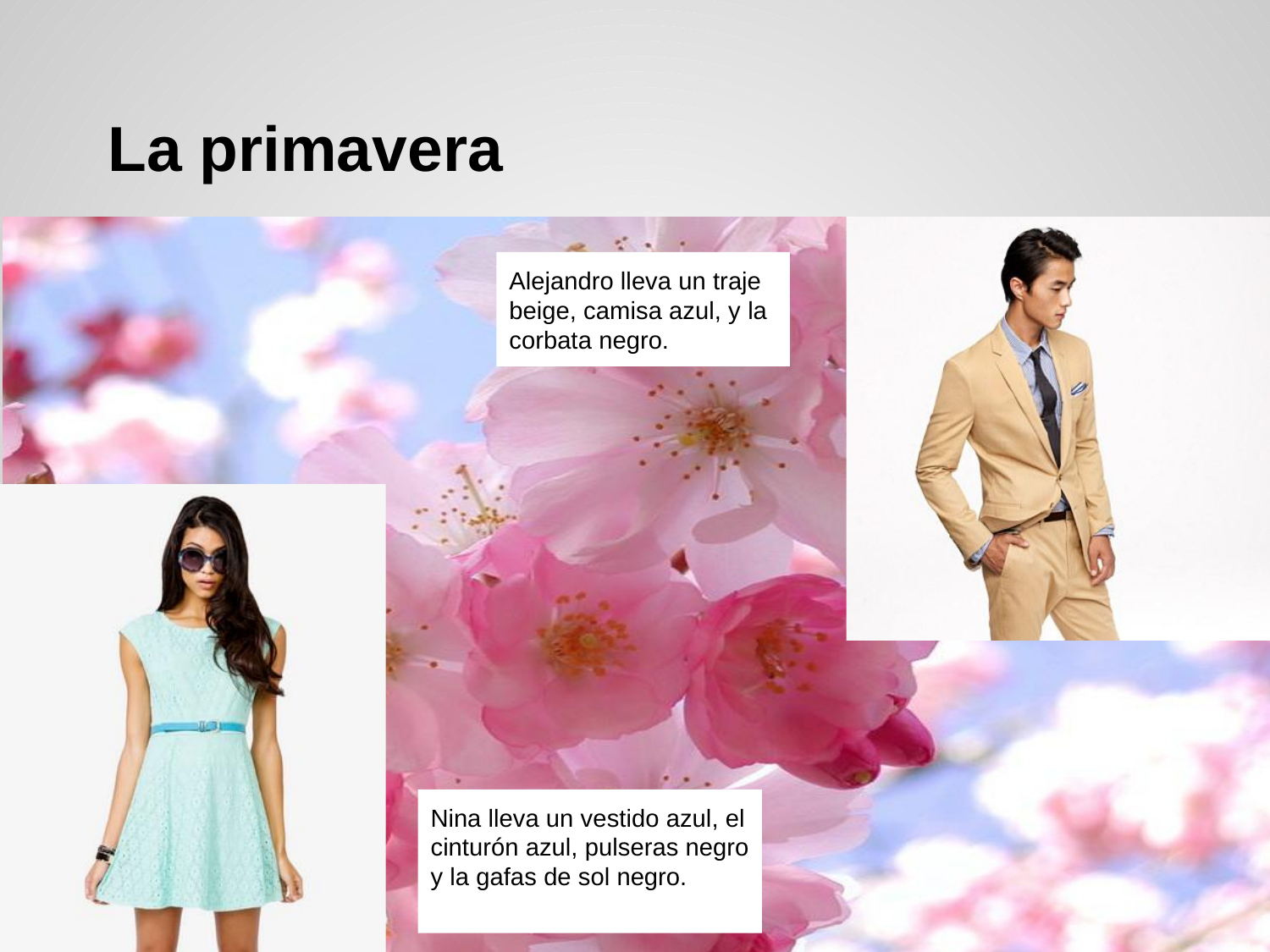

# La primavera

Alejandro lleva un traje beige, camisa azul, y la corbata negro.

Nina lleva un vestido azul, el cinturón azul, pulseras negro y la gafas de sol negro.